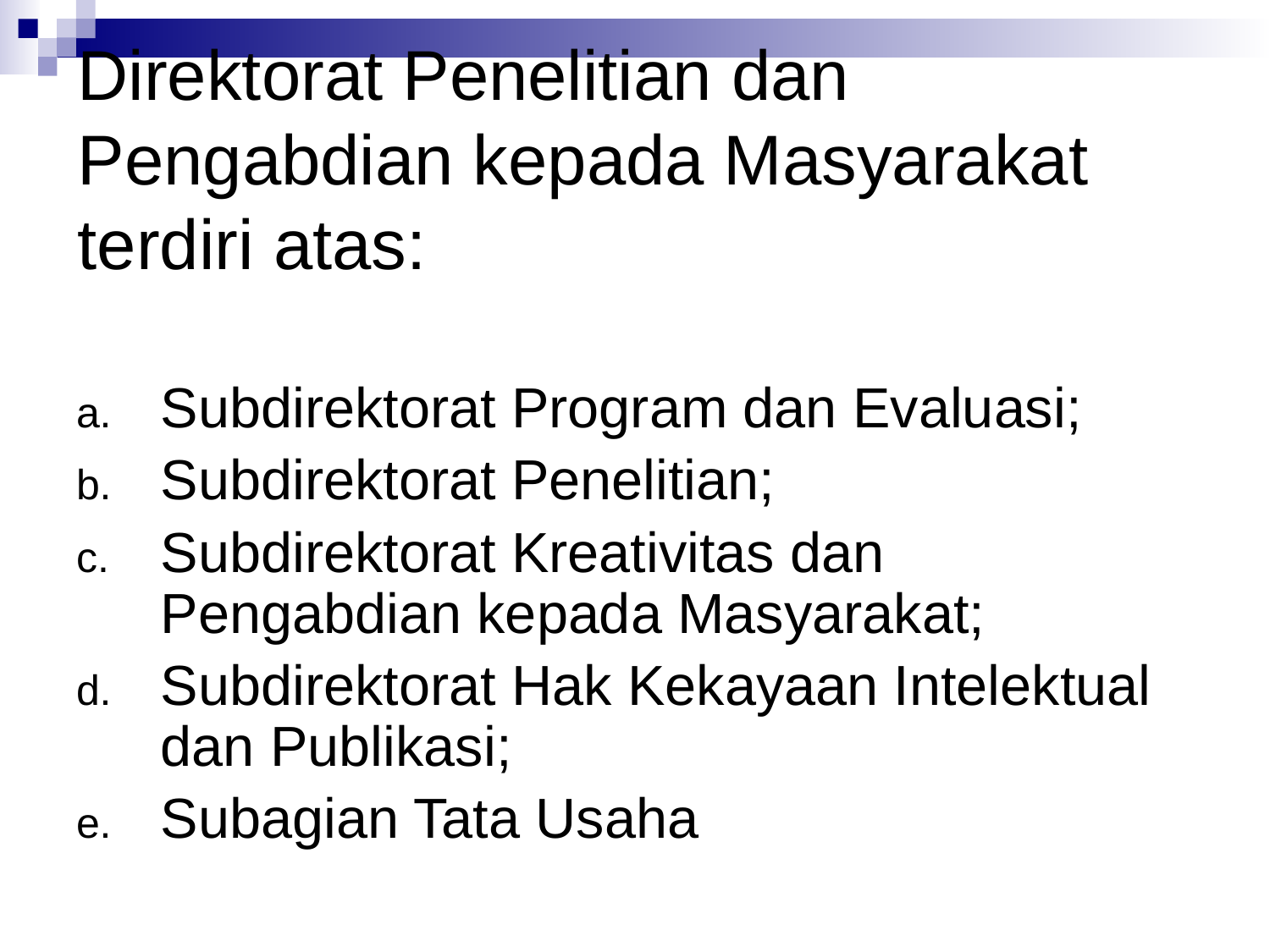

# Direktorat Penelitian dan Pengabdian kepada Masyarakat terdiri atas:
Subdirektorat Program dan Evaluasi;
Subdirektorat Penelitian;
Subdirektorat Kreativitas dan Pengabdian kepada Masyarakat;
Subdirektorat Hak Kekayaan Intelektual dan Publikasi;
Subagian Tata Usaha